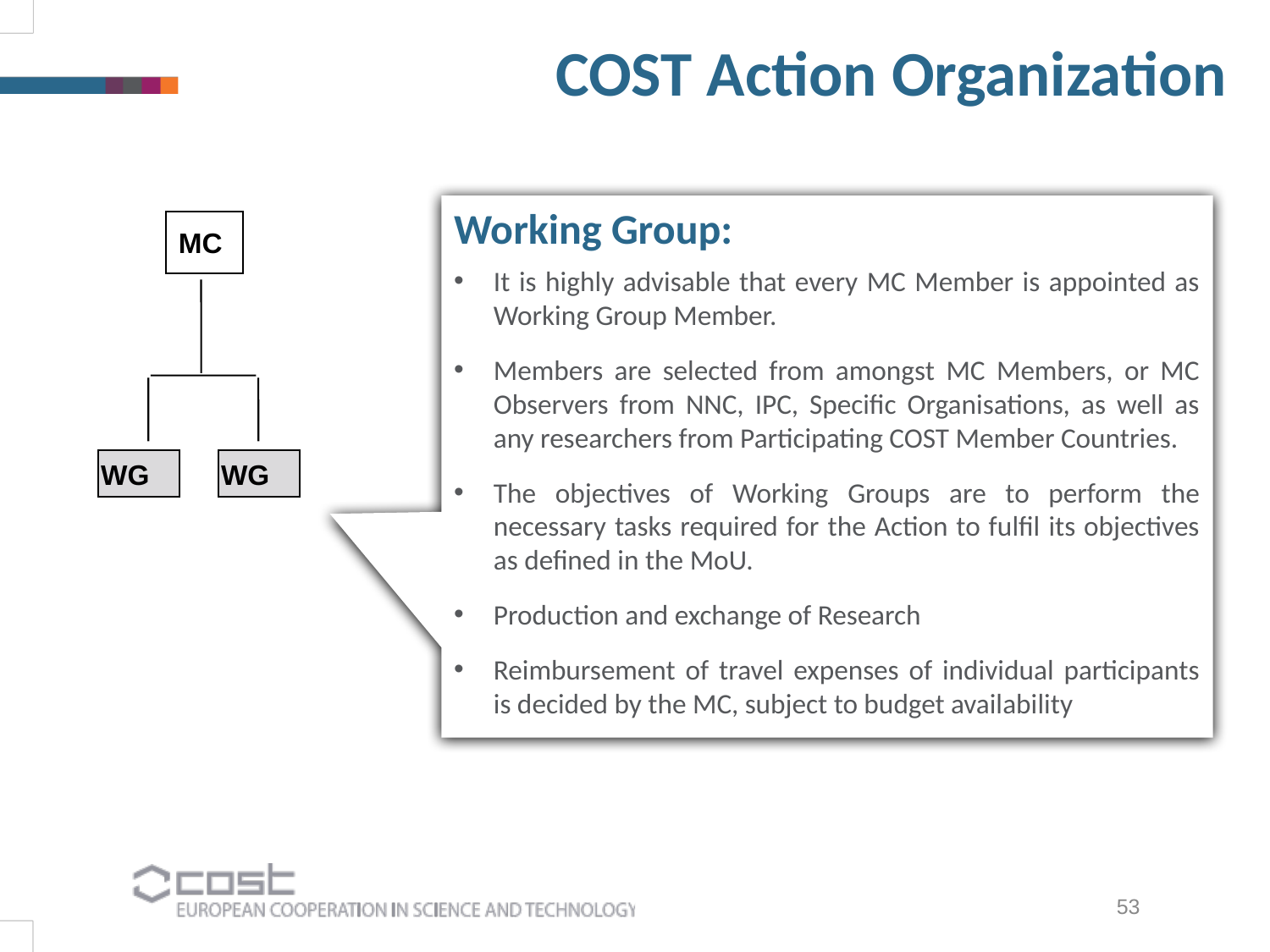

COST Action Organization
Working Group:
It is highly advisable that every MC Member is appointed as Working Group Member.
Members are selected from amongst MC Members, or MC Observers from NNC, IPC, Specific Organisations, as well as any researchers from Participating COST Member Countries.
The objectives of Working Groups are to perform the necessary tasks required for the Action to fulfil its objectives as defined in the MoU.
Production and exchange of Research
Reimbursement of travel expenses of individual participants is decided by the MC, subject to budget availability
MC

WG
WG
53